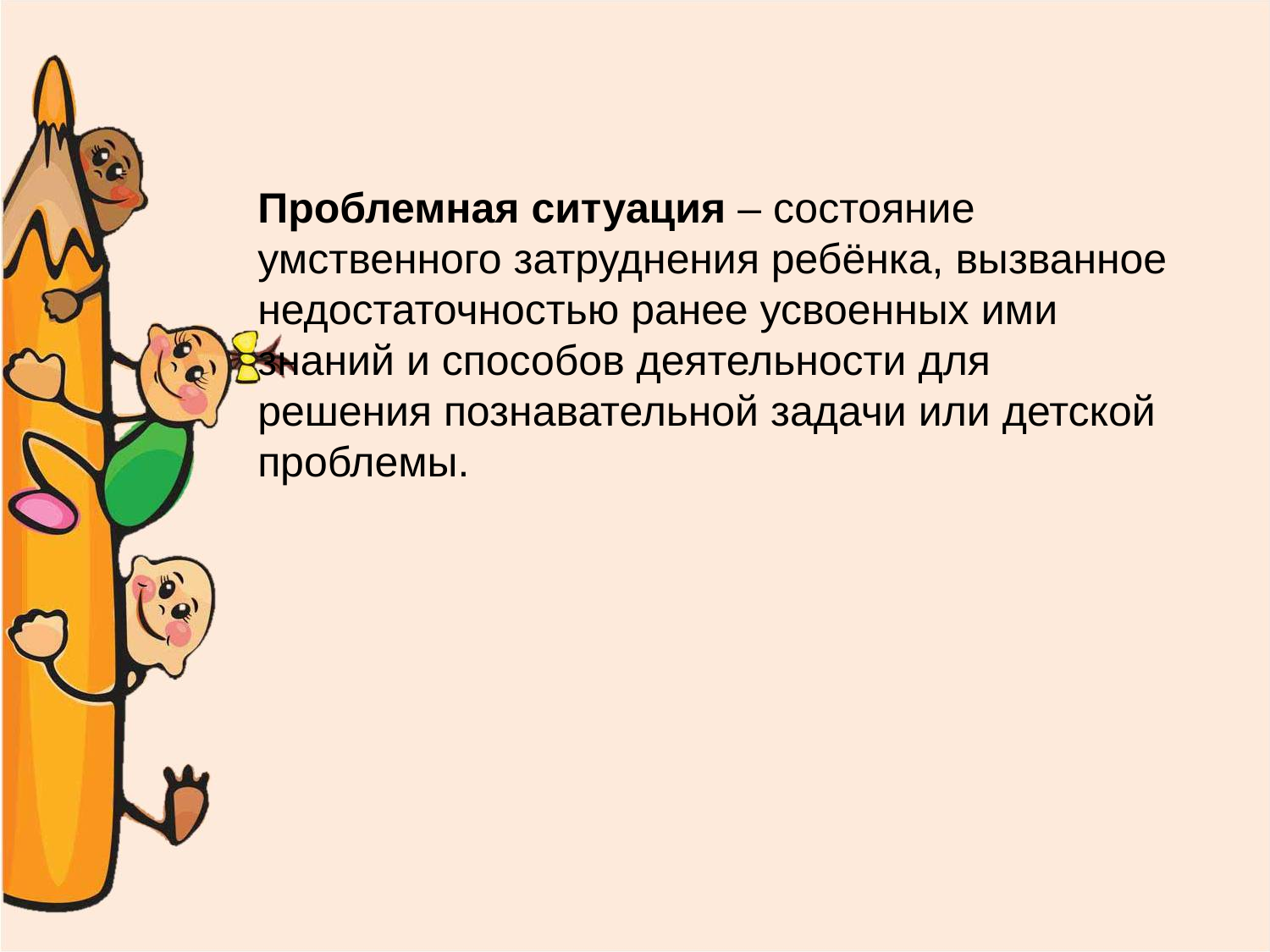

# Проблемная ситуация – состояние умственного затруднения ребёнка, вызванное недостаточностью ранее усвоенных ими знаний и способов деятельности для решения познавательной задачи или детской проблемы.